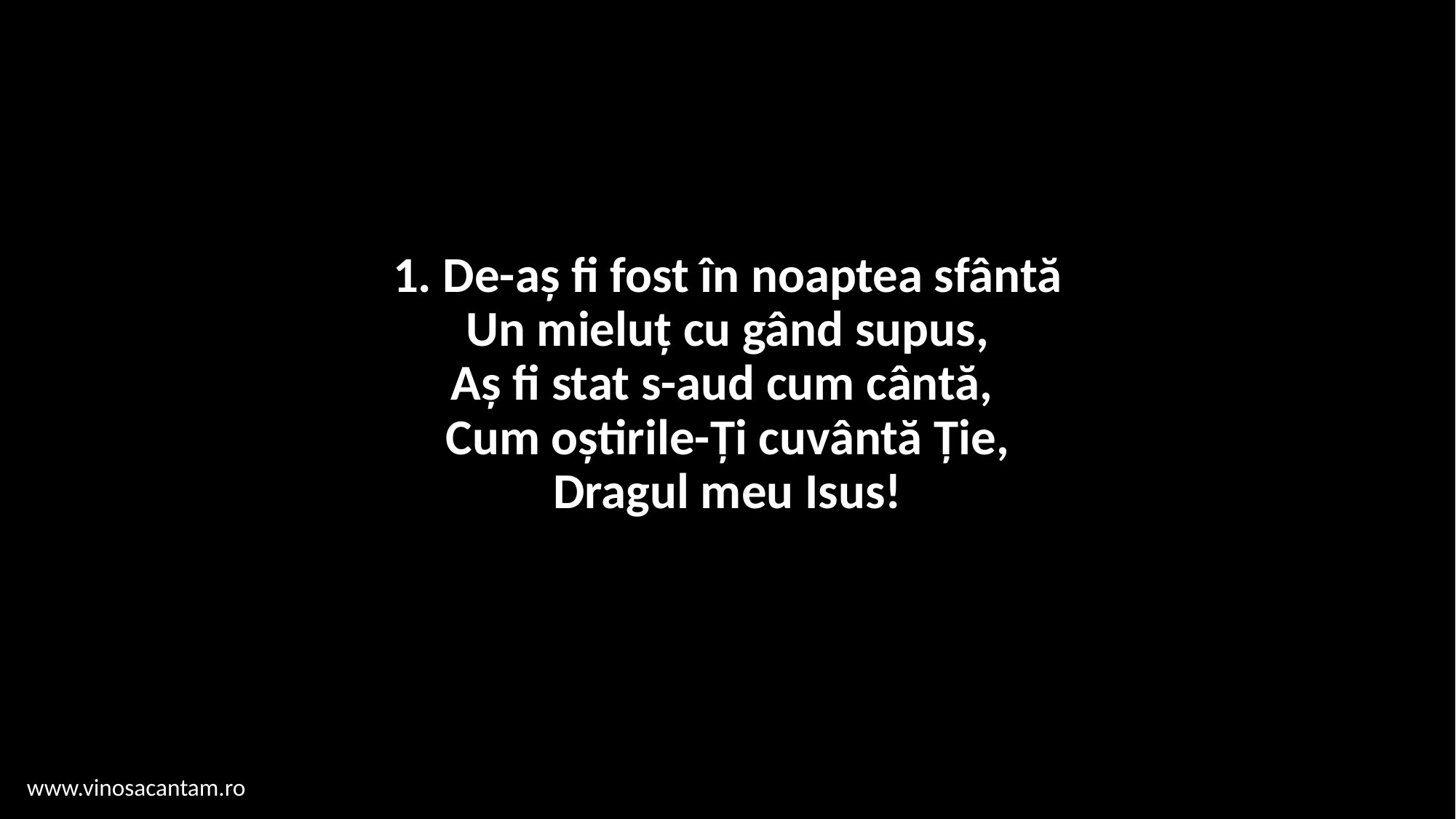

# 1. De-aș fi fost în noaptea sfântă Un mieluț cu gând supus, Aș fi stat s-aud cum cântă, Cum oștirile-Ți cuvântă Ție, Dragul meu Isus!
www.vinosacantam.ro